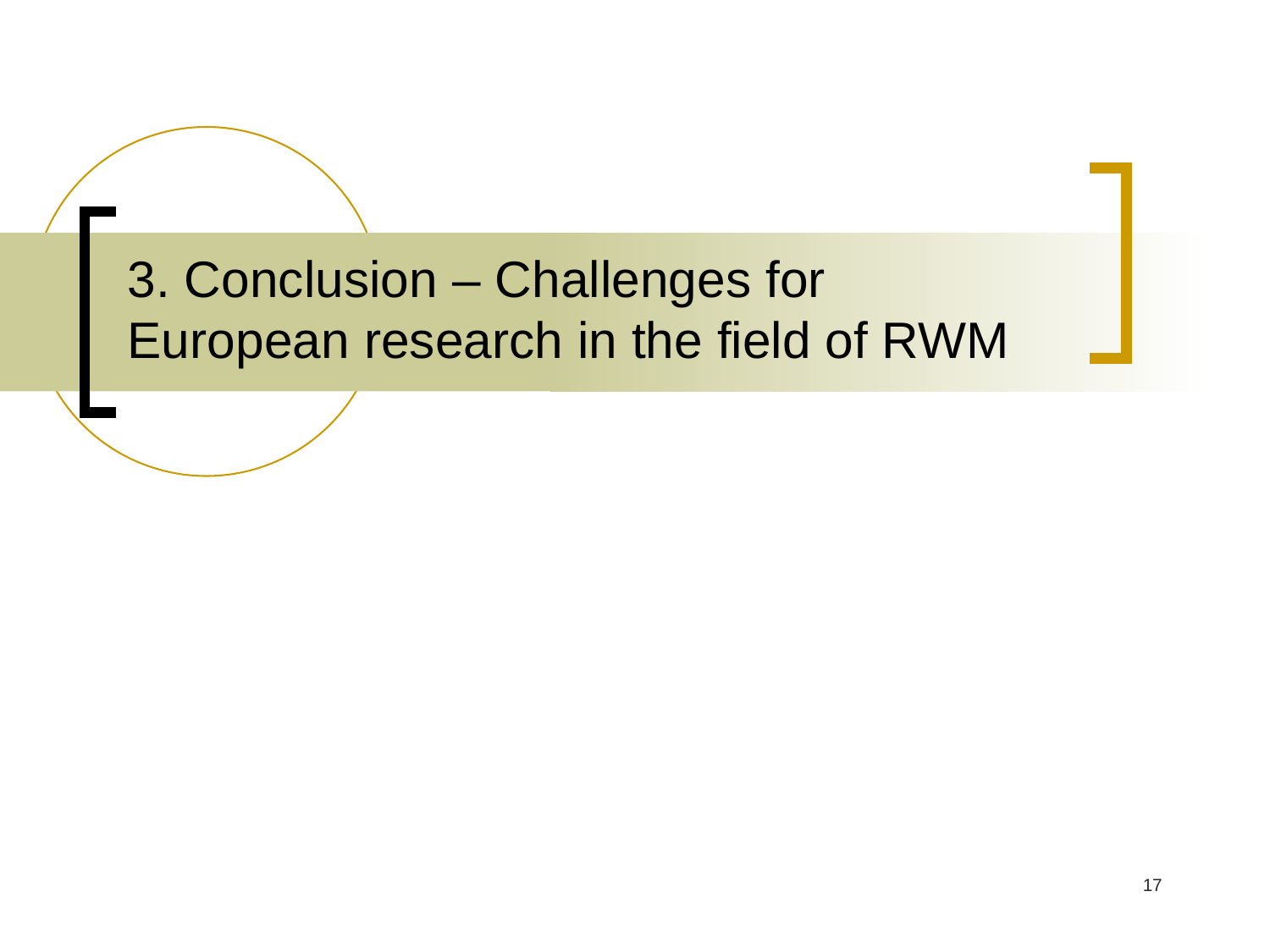

3. Conclusion – Challenges for European research in the field of RWM

17